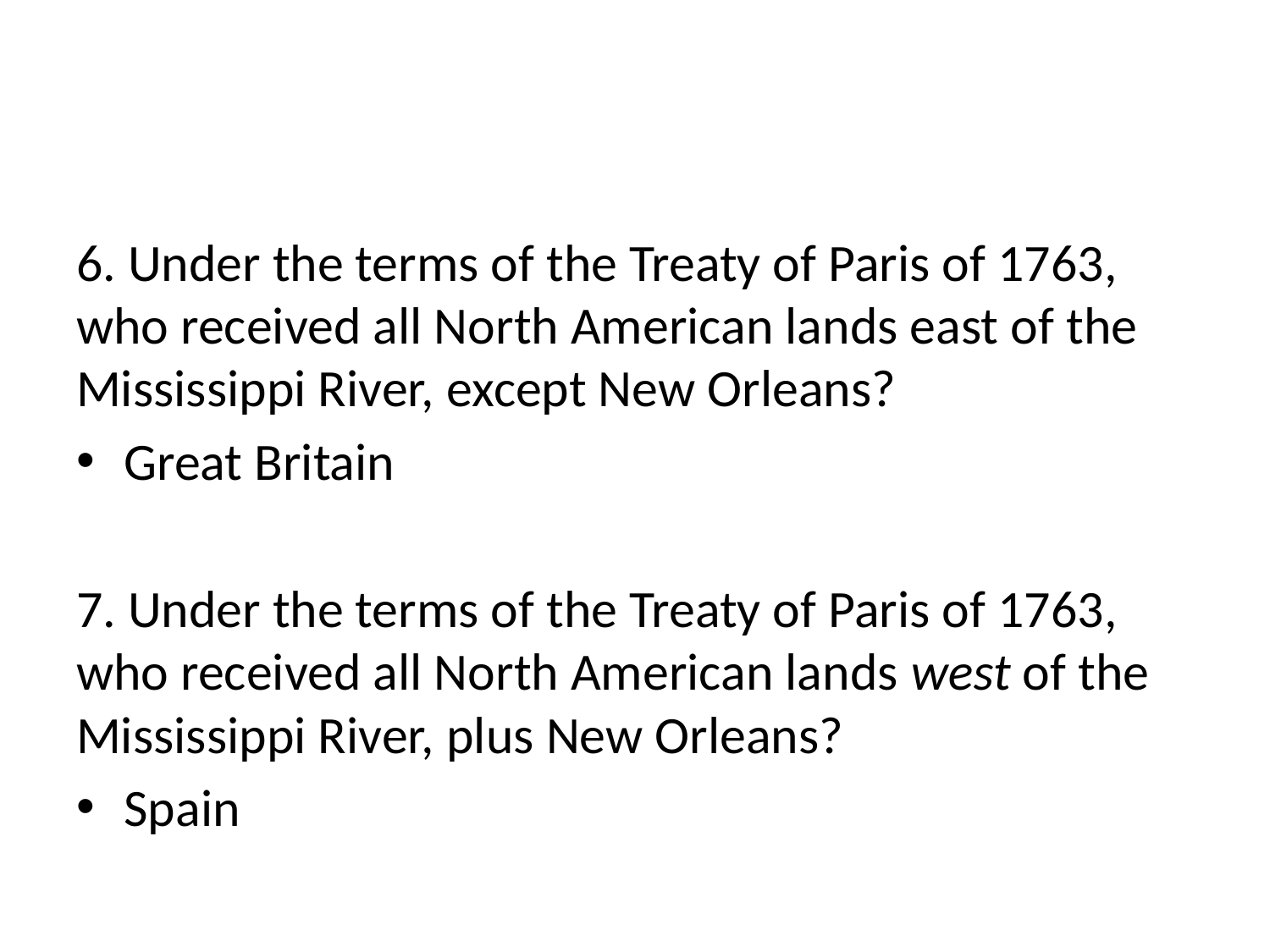

#
6. Under the terms of the Treaty of Paris of 1763, who received all North American lands east of the Mississippi River, except New Orleans?
Great Britain

7. Under the terms of the Treaty of Paris of 1763, who received all North American lands west of the Mississippi River, plus New Orleans?
Spain